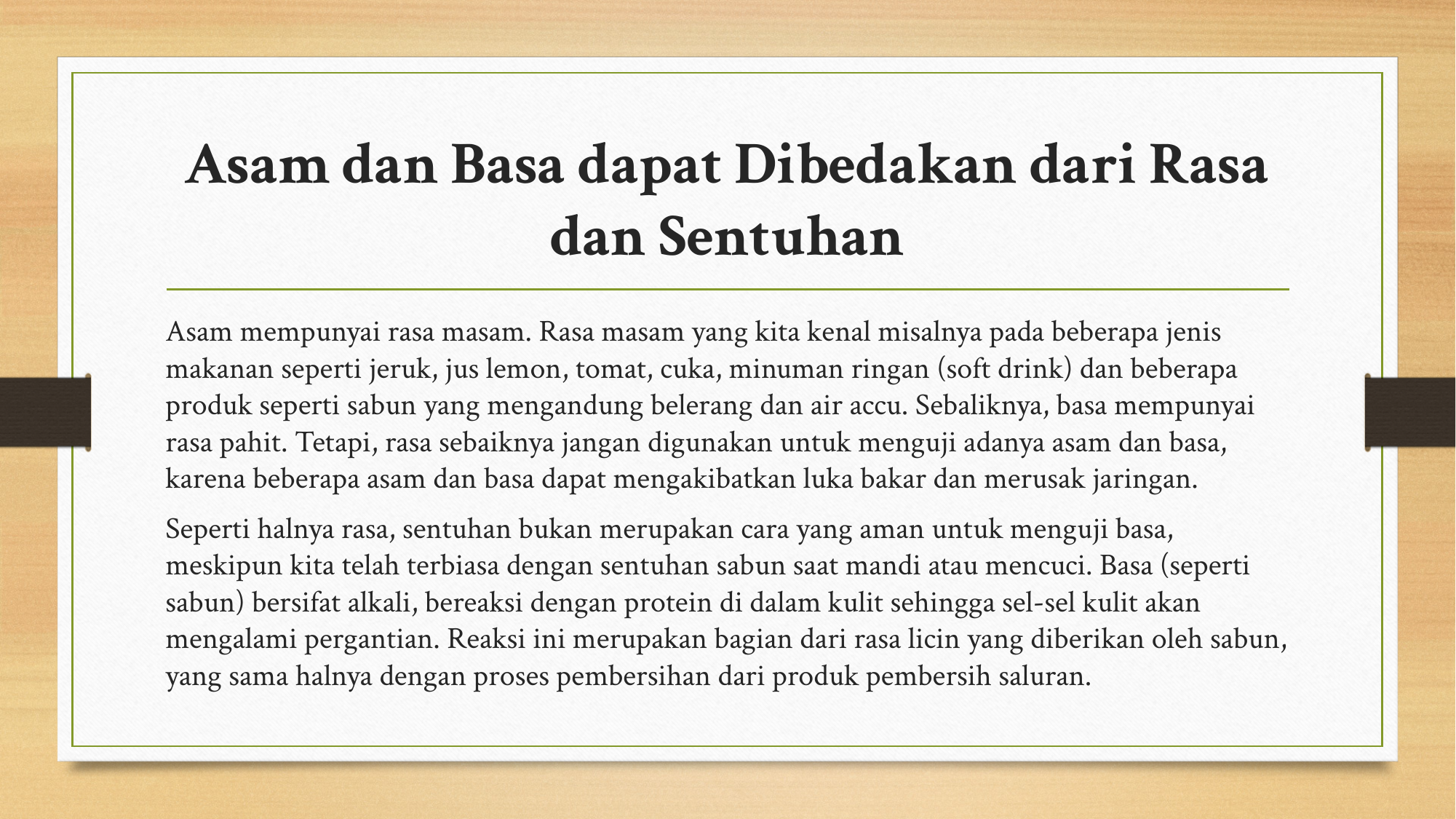

# Asam dan Basa dapat Dibedakan dari Rasa dan Sentuhan
Asam mempunyai rasa masam. Rasa masam yang kita kenal misalnya pada beberapa jenis makanan seperti jeruk, jus lemon, tomat, cuka, minuman ringan (soft drink) dan beberapa produk seperti sabun yang mengandung belerang dan air accu. Sebaliknya, basa mempunyai rasa pahit. Tetapi, rasa sebaiknya jangan digunakan untuk menguji adanya asam dan basa, karena beberapa asam dan basa dapat mengakibatkan luka bakar dan merusak jaringan.
Seperti halnya rasa, sentuhan bukan merupakan cara yang aman untuk menguji basa, meskipun kita telah terbiasa dengan sentuhan sabun saat mandi atau mencuci. Basa (seperti sabun) bersifat alkali, bereaksi dengan protein di dalam kulit sehingga sel-sel kulit akan mengalami pergantian. Reaksi ini merupakan bagian dari rasa licin yang diberikan oleh sabun, yang sama halnya dengan proses pembersihan dari produk pembersih saluran.